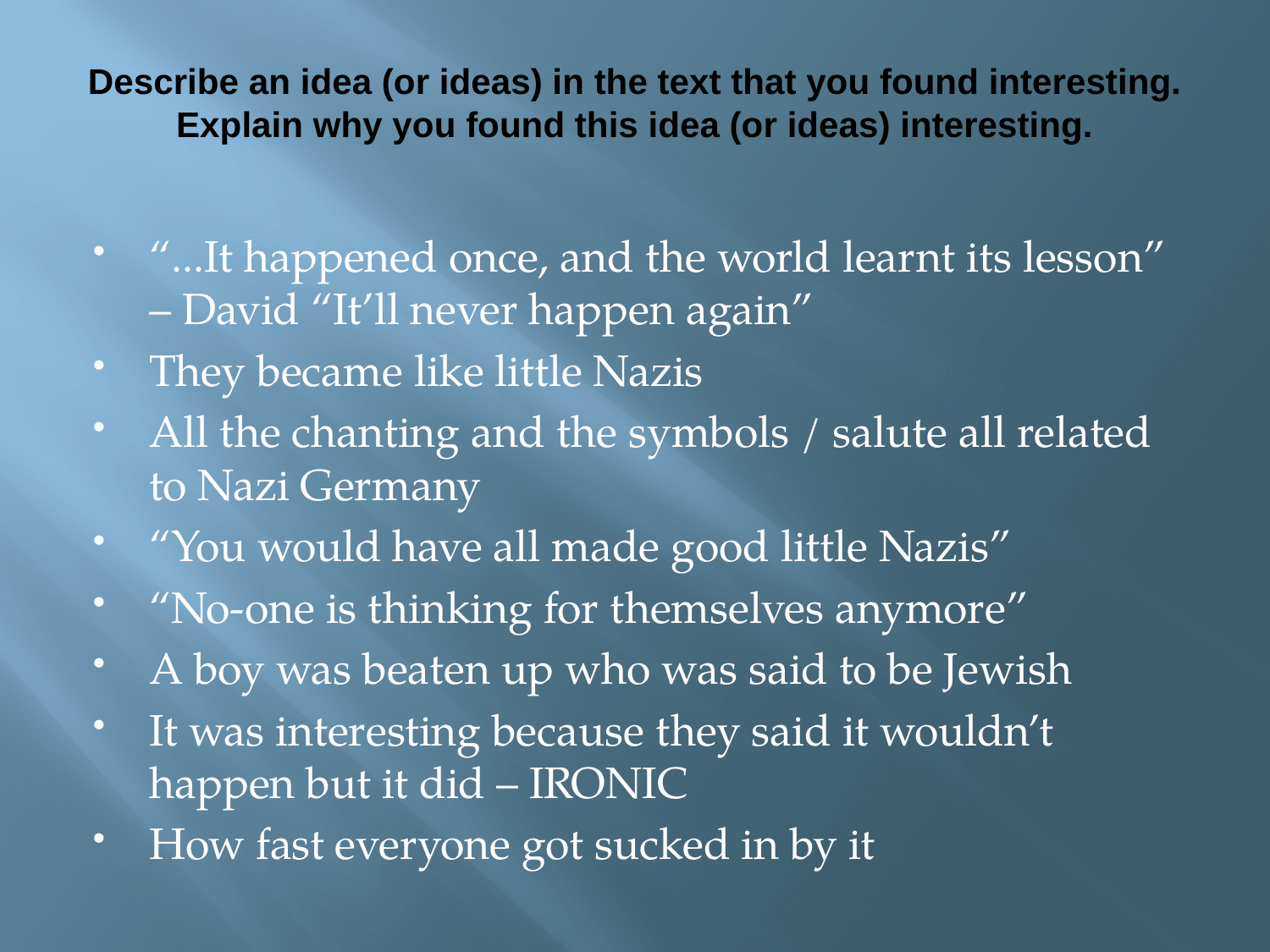

# Describe an idea (or ideas) in the text that you found interesting. Explain why you found this idea (or ideas) interesting.
“...It happened once, and the world learnt its lesson” – David “It’ll never happen again”
They became like little Nazis
All the chanting and the symbols / salute all related to Nazi Germany
“You would have all made good little Nazis”
“No-one is thinking for themselves anymore”
A boy was beaten up who was said to be Jewish
It was interesting because they said it wouldn’t happen but it did – IRONIC
How fast everyone got sucked in by it